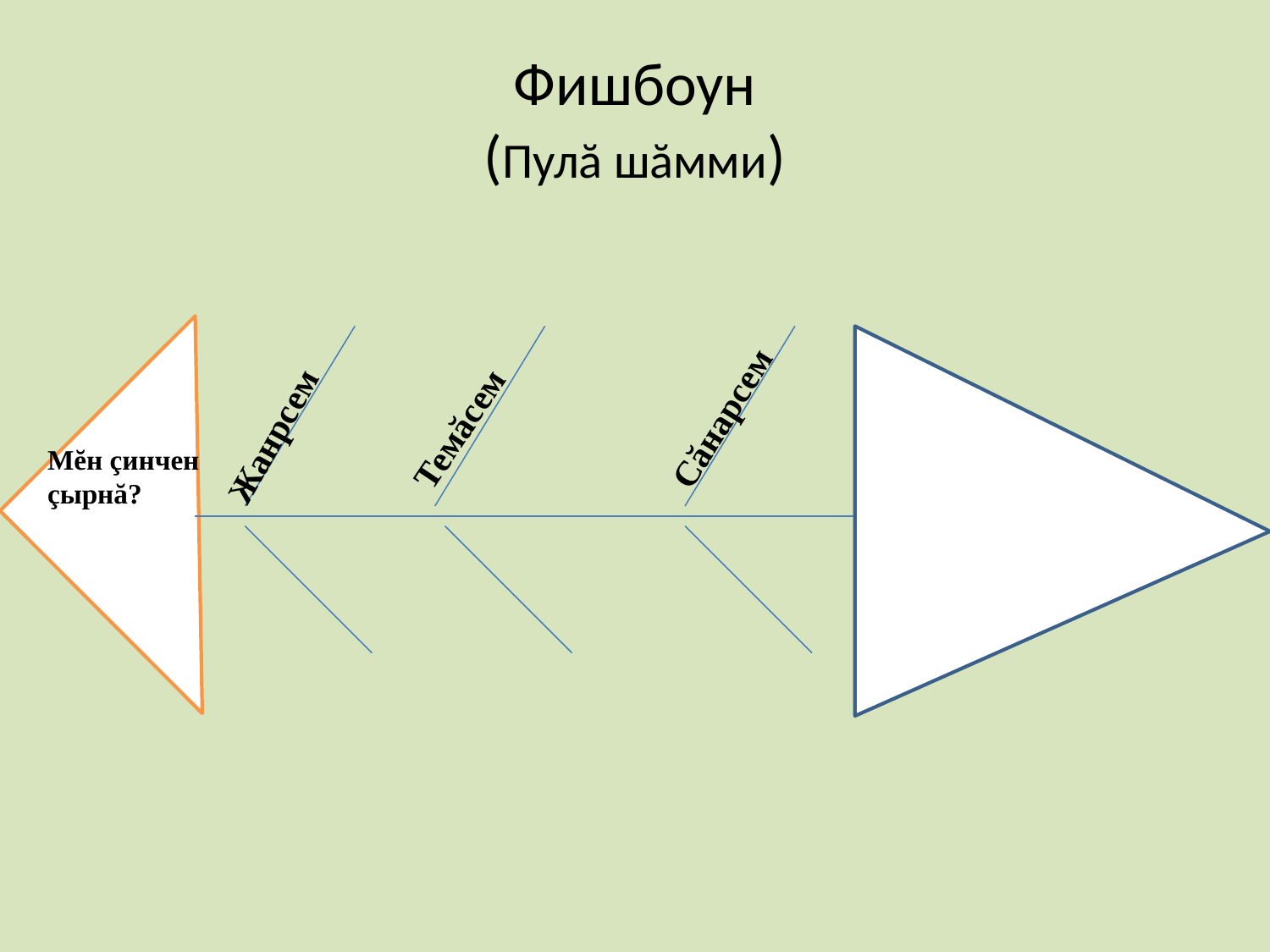

# Фишбоун (Пулă шăмми)

Темăсем
 Жанрсем
Сăнарсем
Мĕн çинчен çырнă?